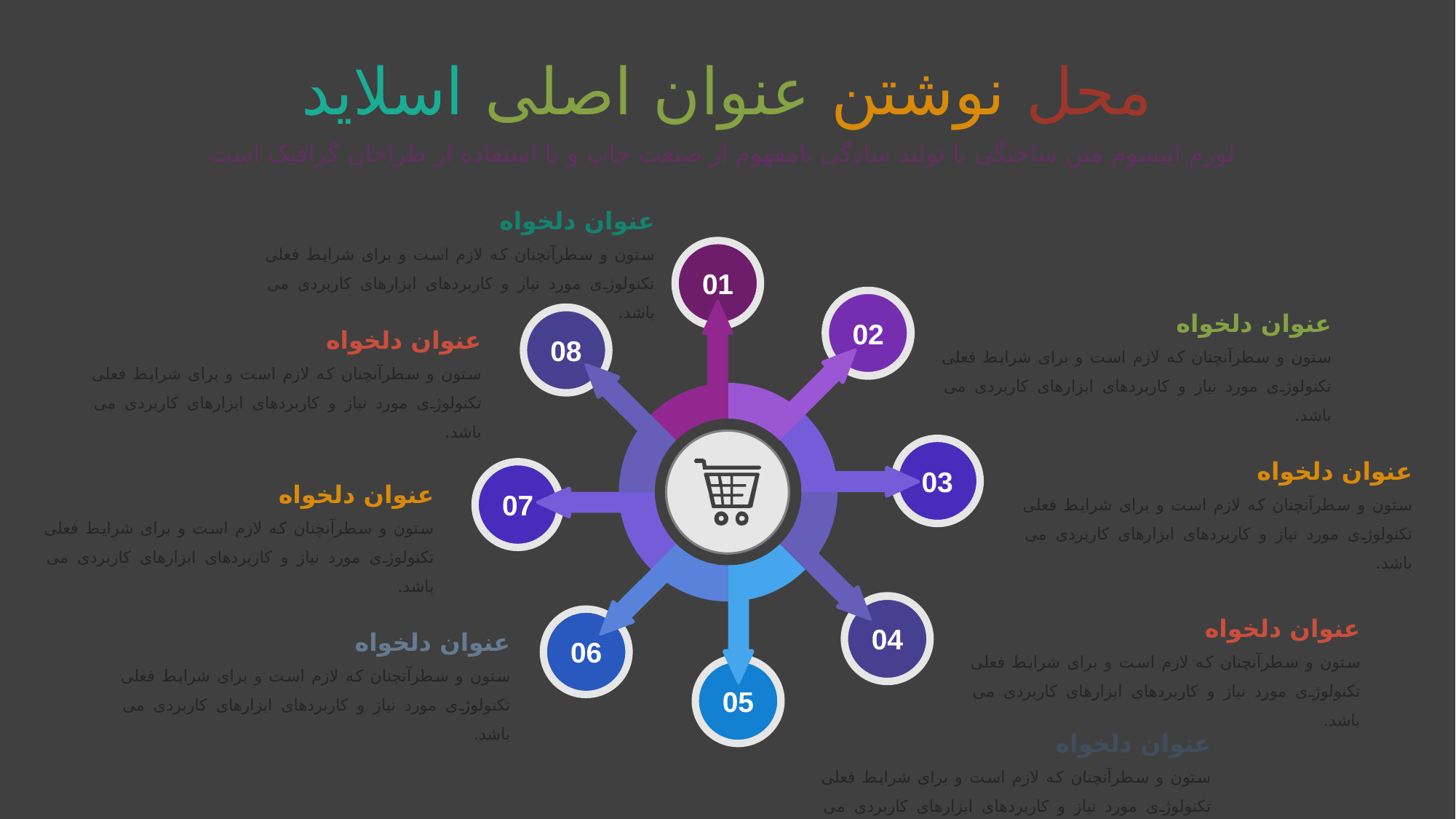

# محل نوشتن عنوان اصلی اسلاید
لورم ایپسوم متن ساختگی با تولید سادگی نامفهوم از صنعت چاپ و با استفاده از طراحان گرافیک است.
عنوان دلخواه
ستون و سطرآنچنان که لازم است و برای شرایط فعلی تکنولوژی مورد نیاز و کاربردهای ابزارهای کاربردی می باشد.

01

عنوان دلخواه
ستون و سطرآنچنان که لازم است و برای شرایط فعلی تکنولوژی مورد نیاز و کاربردهای ابزارهای کاربردی می باشد.

عنوان دلخواه
ستون و سطرآنچنان که لازم است و برای شرایط فعلی تکنولوژی مورد نیاز و کاربردهای ابزارهای کاربردی می باشد.
02
08

عنوان دلخواه
ستون و سطرآنچنان که لازم است و برای شرایط فعلی تکنولوژی مورد نیاز و کاربردهای ابزارهای کاربردی می باشد.

03

عنوان دلخواه
ستون و سطرآنچنان که لازم است و برای شرایط فعلی تکنولوژی مورد نیاز و کاربردهای ابزارهای کاربردی می باشد.
07

عنوان دلخواه
ستون و سطرآنچنان که لازم است و برای شرایط فعلی تکنولوژی مورد نیاز و کاربردهای ابزارهای کاربردی می باشد.

عنوان دلخواه
ستون و سطرآنچنان که لازم است و برای شرایط فعلی تکنولوژی مورد نیاز و کاربردهای ابزارهای کاربردی می باشد.
04
06

05
عنوان دلخواه
ستون و سطرآنچنان که لازم است و برای شرایط فعلی تکنولوژی مورد نیاز و کاربردهای ابزارهای کاربردی می باشد.